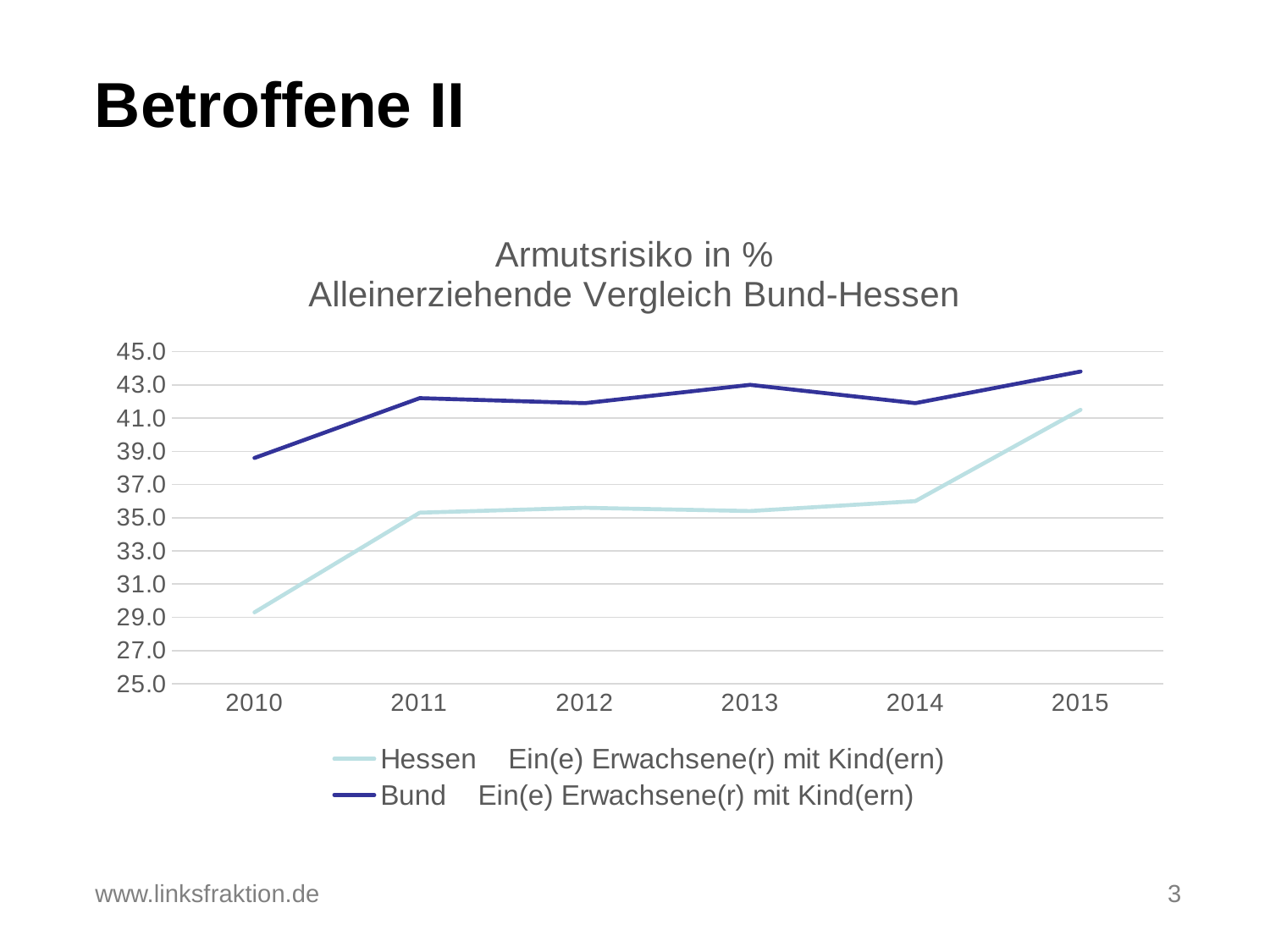

# Betroffene II

### Chart: Armutsrisiko in %
Alleinerziehende Vergleich Bund-Hessen

| Category | Hessen | Bund |
|---|---|---|
| 2010 | 29.3 | 38.6 |
| 2011 | 35.30000000000001 | 42.2 |
| 2012 | 35.6 | 41.9 |
| 2013 | 35.4 | 43.0 |
| 2014 | 36.0 | 41.9 |
| 2015 | 41.5 | 43.8 |
www.linksfraktion.de
3